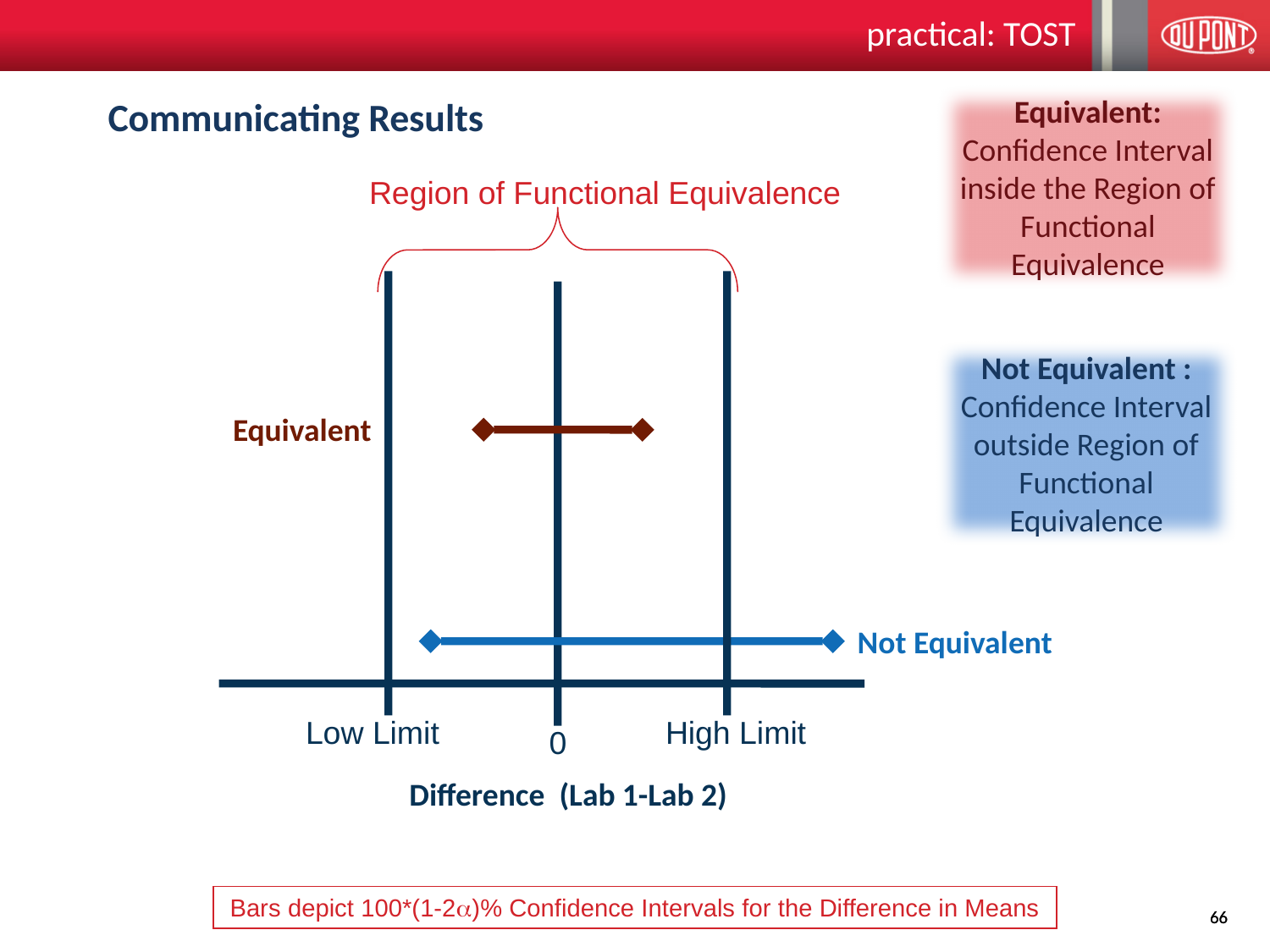

practical: TOST
# Communicating Results TOST
Equivalent: Confidence Interval inside the Region of Functional Equivalence

Region of Functional Equivalence

Low Limit
High Limit

Equivalent

Not Equivalent

0
Difference  (Lab 1-Lab 2)
Not Equivalent :
Confidence Interval outside Region of Functional Equivalence
Bars depict 100*(1-2α)% Confidence Intervals for the Difference in Means